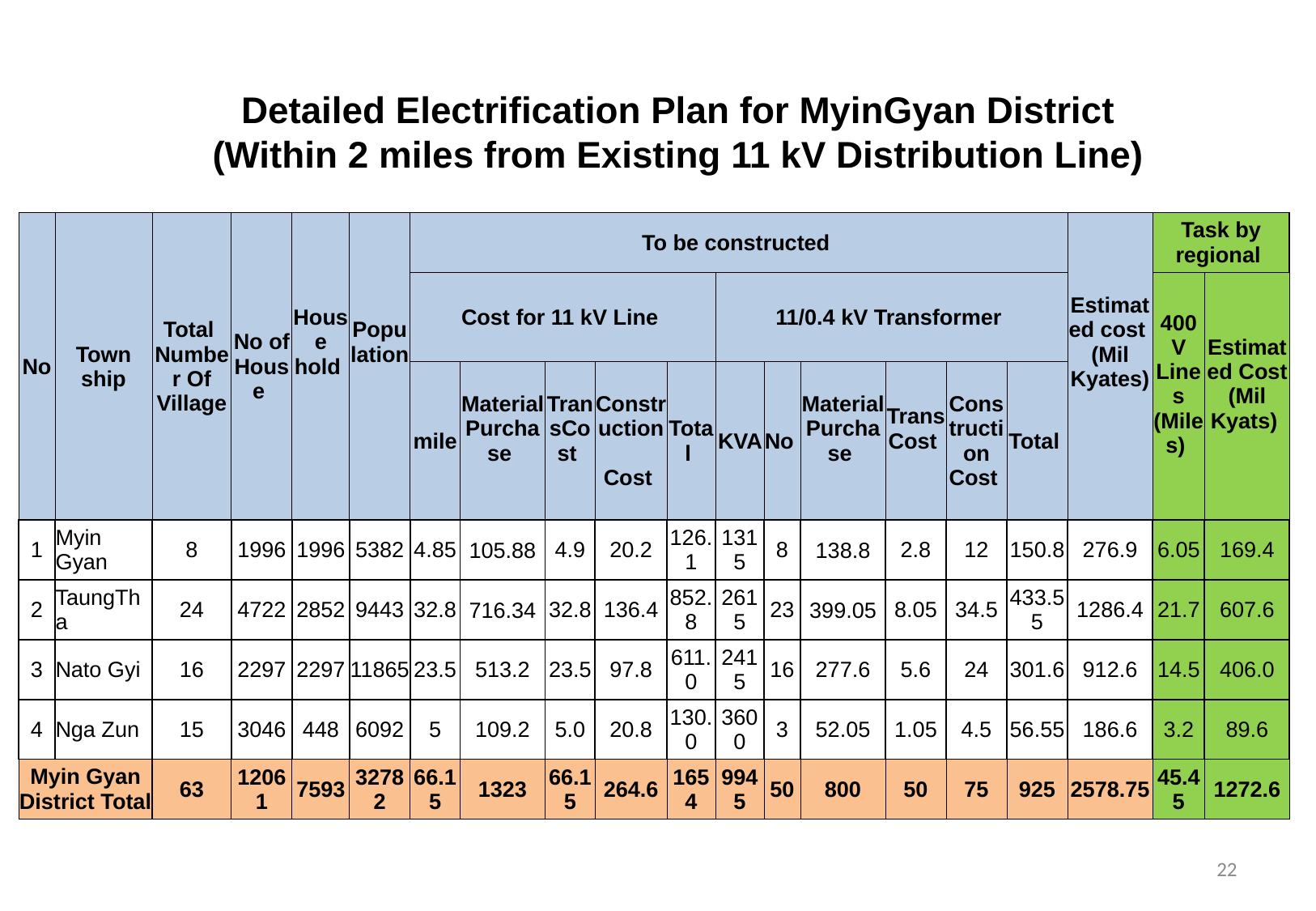

Detailed Electrification Plan for MyinGyan District
(Within 2 miles from Existing 11 kV Distribution Line)
| No | Town ship | Total Number Of Village | No of House | House hold | Popu lation | To be constructed |  |  |  |  |  |  |  |  |  |  | Estimated cost (Mil Kyates) | Task by regional |  |
| --- | --- | --- | --- | --- | --- | --- | --- | --- | --- | --- | --- | --- | --- | --- | --- | --- | --- | --- | --- |
|  |  |  |  |  |  | Cost for 11 kV Line |  |  |  |  | 11/0.4 kV Transformer |  |  |  |  |  |  | 400 V Lines (Miles) | Estimated Cost (Mil Kyats) |
|  |  |  |  |  |  | mile | Material Purchase | TransCost | Constr uction Cost | Total | KVA | No | Material Purchase | Trans Cost | Construction Cost | Total |  |  |  |
| 1 | Myin Gyan | 8 | 1996 | 1996 | 5382 | 4.85 | 105.88 | 4.9 | 20.2 | 126.1 | 1315 | 8 | 138.8 | 2.8 | 12 | 150.8 | 276.9 | 6.05 | 169.4 |
| 2 | TaungTha | 24 | 4722 | 2852 | 9443 | 32.8 | 716.34 | 32.8 | 136.4 | 852.8 | 2615 | 23 | 399.05 | 8.05 | 34.5 | 433.55 | 1286.4 | 21.7 | 607.6 |
| 3 | Nato Gyi | 16 | 2297 | 2297 | 11865 | 23.5 | 513.2 | 23.5 | 97.8 | 611.0 | 2415 | 16 | 277.6 | 5.6 | 24 | 301.6 | 912.6 | 14.5 | 406.0 |
| 4 | Nga Zun | 15 | 3046 | 448 | 6092 | 5 | 109.2 | 5.0 | 20.8 | 130.0 | 3600 | 3 | 52.05 | 1.05 | 4.5 | 56.55 | 186.6 | 3.2 | 89.6 |
| Myin Gyan District Total |  | 63 | 12061 | 7593 | 32782 | 66.15 | 1323 | 66.15 | 264.6 | 1654 | 9945 | 50 | 800 | 50 | 75 | 925 | 2578.75 | 45.45 | 1272.6 |
22